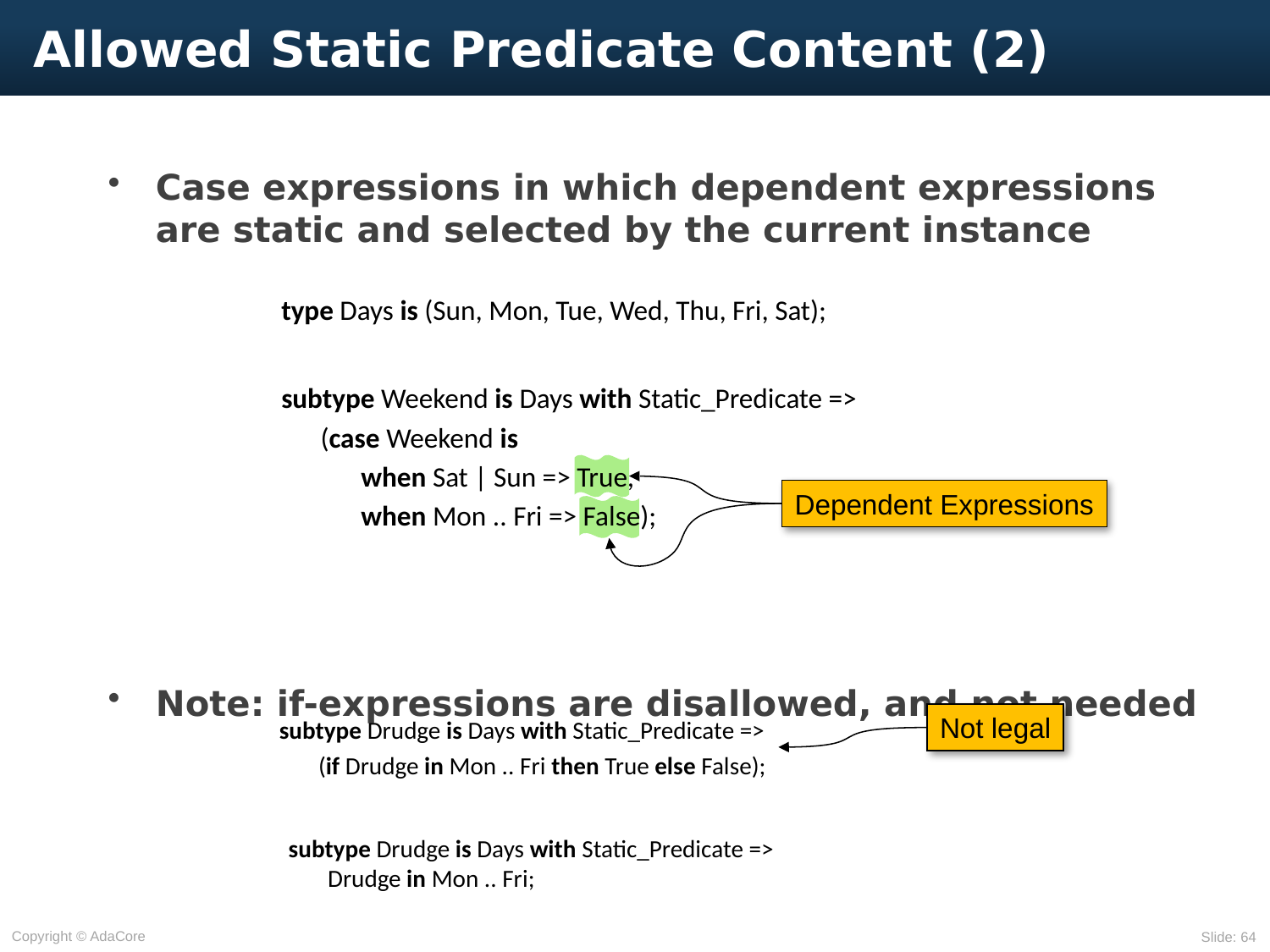

# Allowed Static Predicate Content (2)
Case expressions in which dependent expressions are static and selected by the current instance

Note: if-expressions are disallowed, and not needed
type Days is (Sun, Mon, Tue, Wed, Thu, Fri, Sat);

subtype Weekend is Days with Static_Predicate =>
	(case Weekend is
		when Sat | Sun => True,
		when Mon .. Fri => False);

Dependent Expressions

Not legal
subtype Drudge is Days with Static_Predicate =>
	(if Drudge in Mon .. Fri then True else False);
subtype Drudge is Days with Static_Predicate =>
	Drudge in Mon .. Fri;